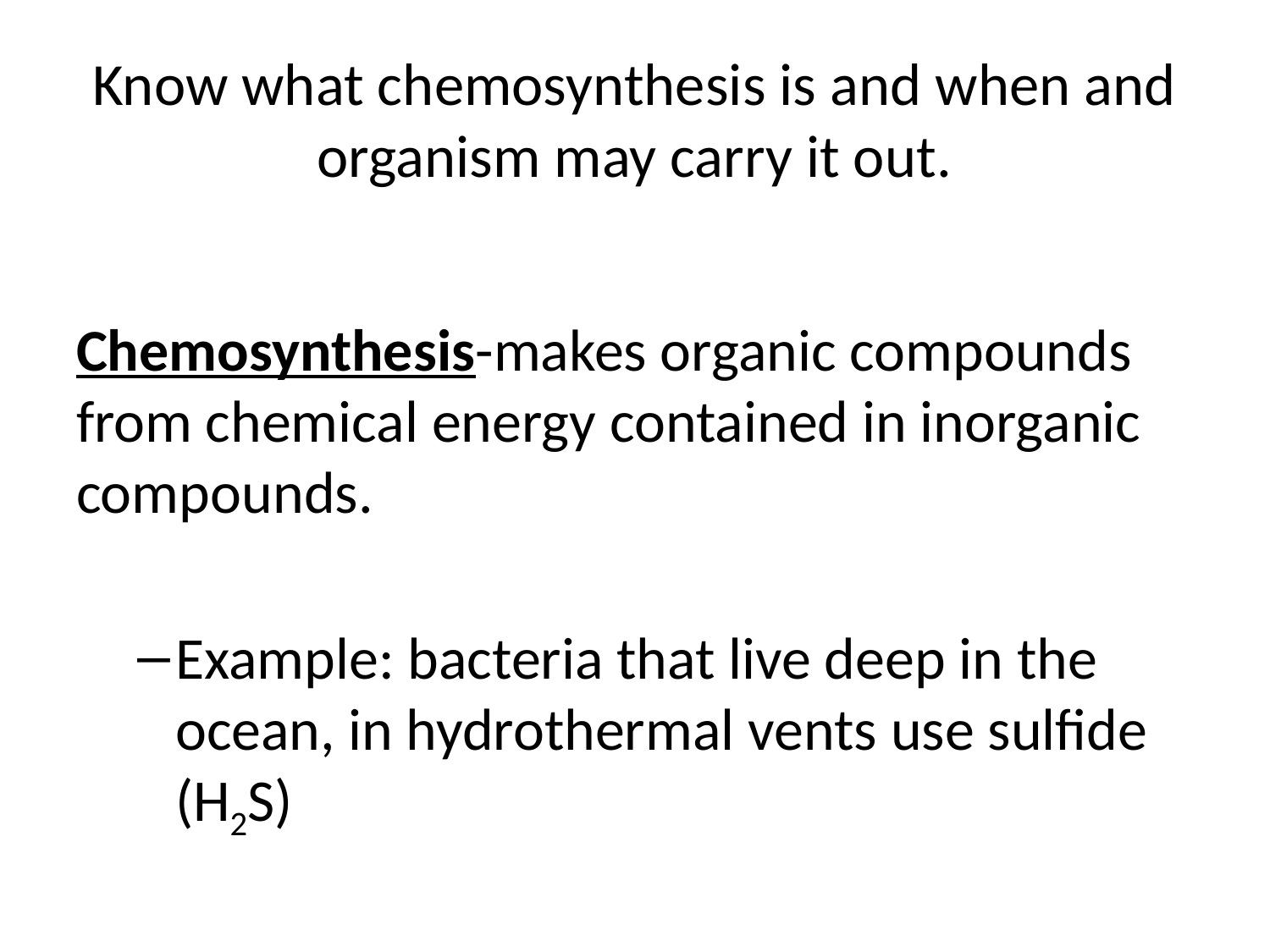

# Know what chemosynthesis is and when and organism may carry it out.

Chemosynthesis-makes organic compounds from chemical energy contained in inorganic compounds.

Example: bacteria that live deep in the ocean, in hydrothermal vents use sulfide (H2S)